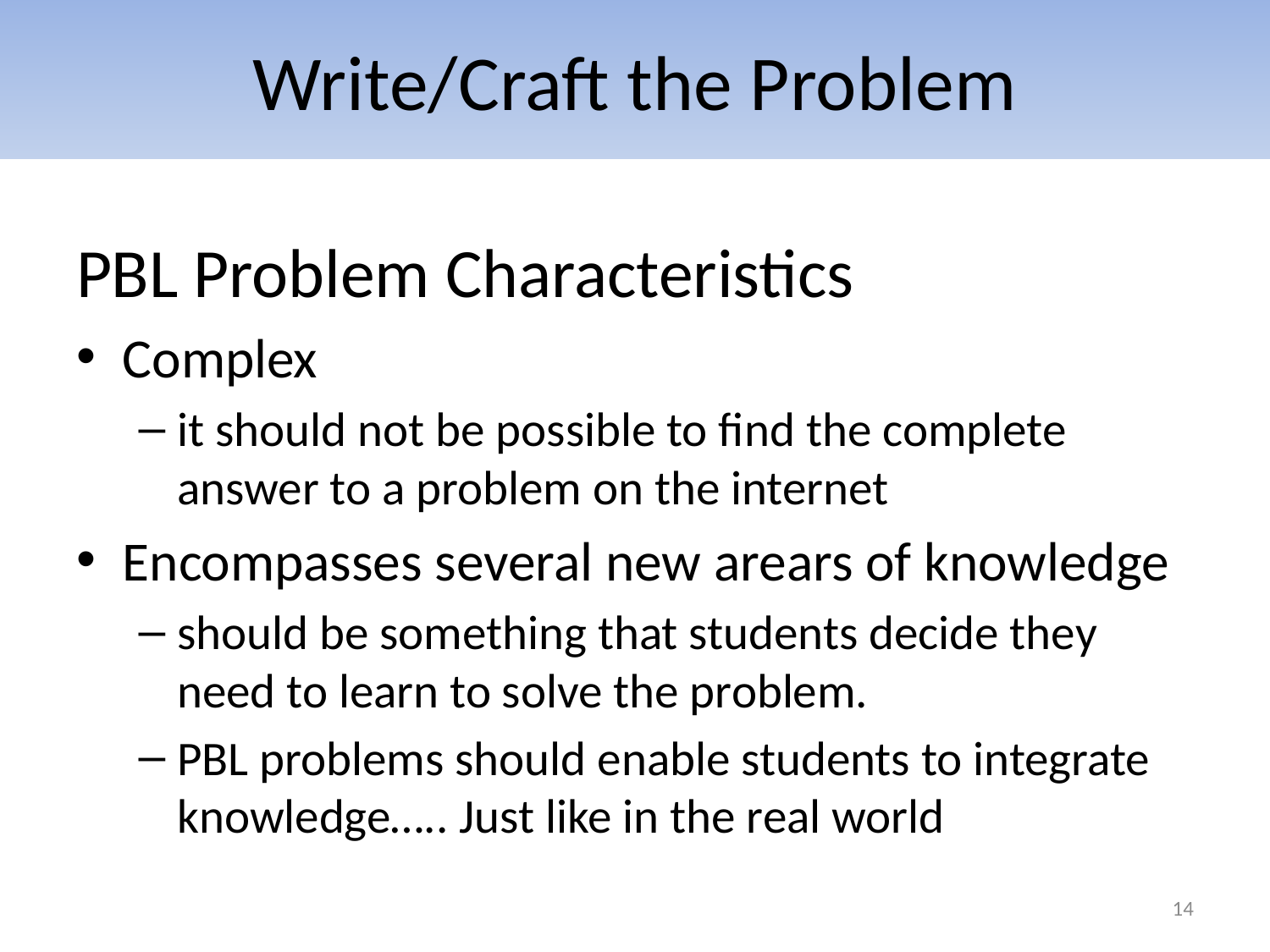

# Write/Craft the Problem
PBL Problem Characteristics
Complex
it should not be possible to find the complete answer to a problem on the internet
Encompasses several new arears of knowledge
should be something that students decide they need to learn to solve the problem.
PBL problems should enable students to integrate knowledge….. Just like in the real world
14